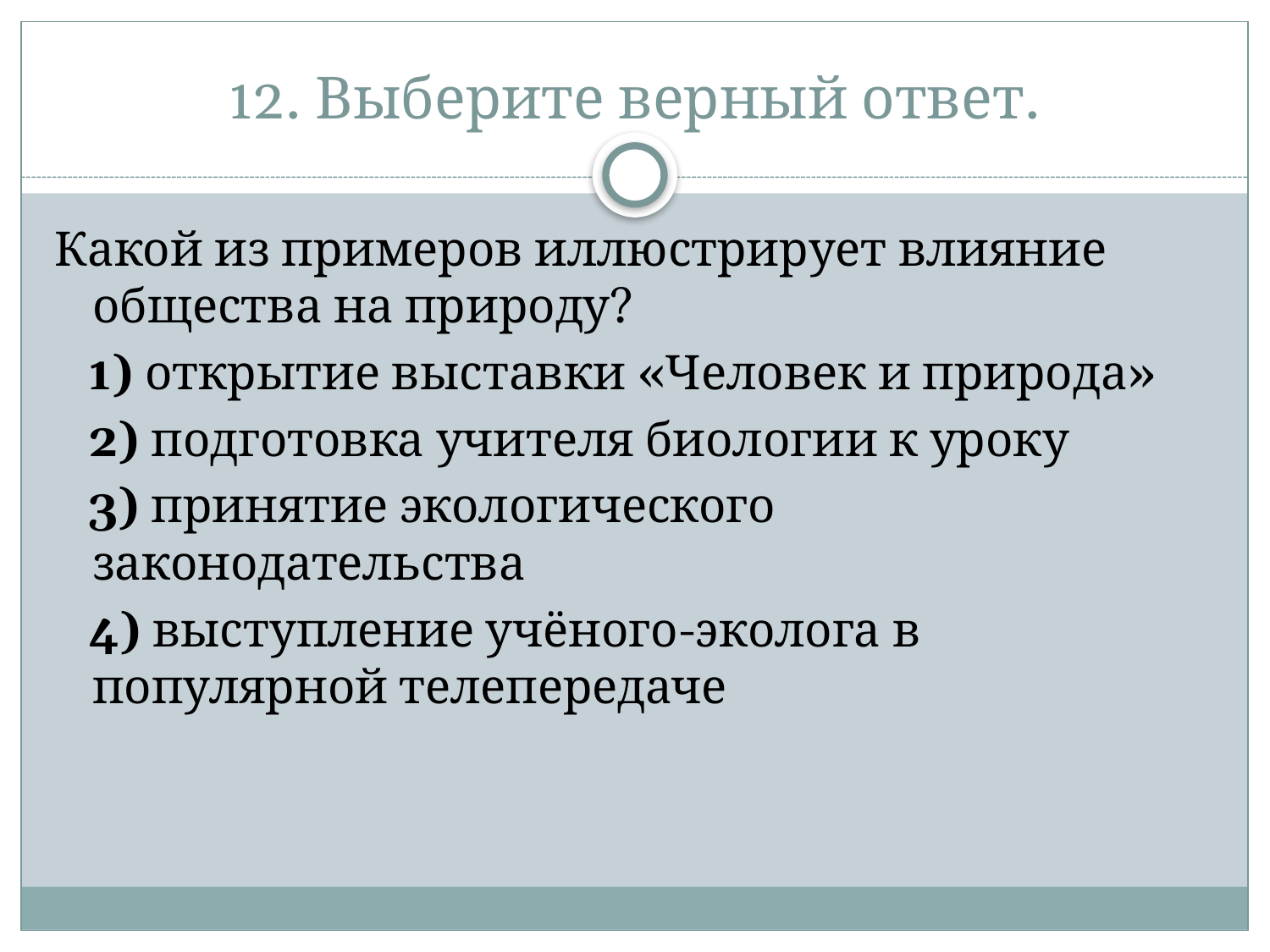

# 12. Выберите верный ответ.
Какой из примеров иллюстрирует влияние общества на природу?
   1) открытие выставки «Человек и природа»
   2) подготовка учителя биологии к уроку
   3) принятие экологического законодательства
   4) выступление учёного-эколога в популярной телепередаче